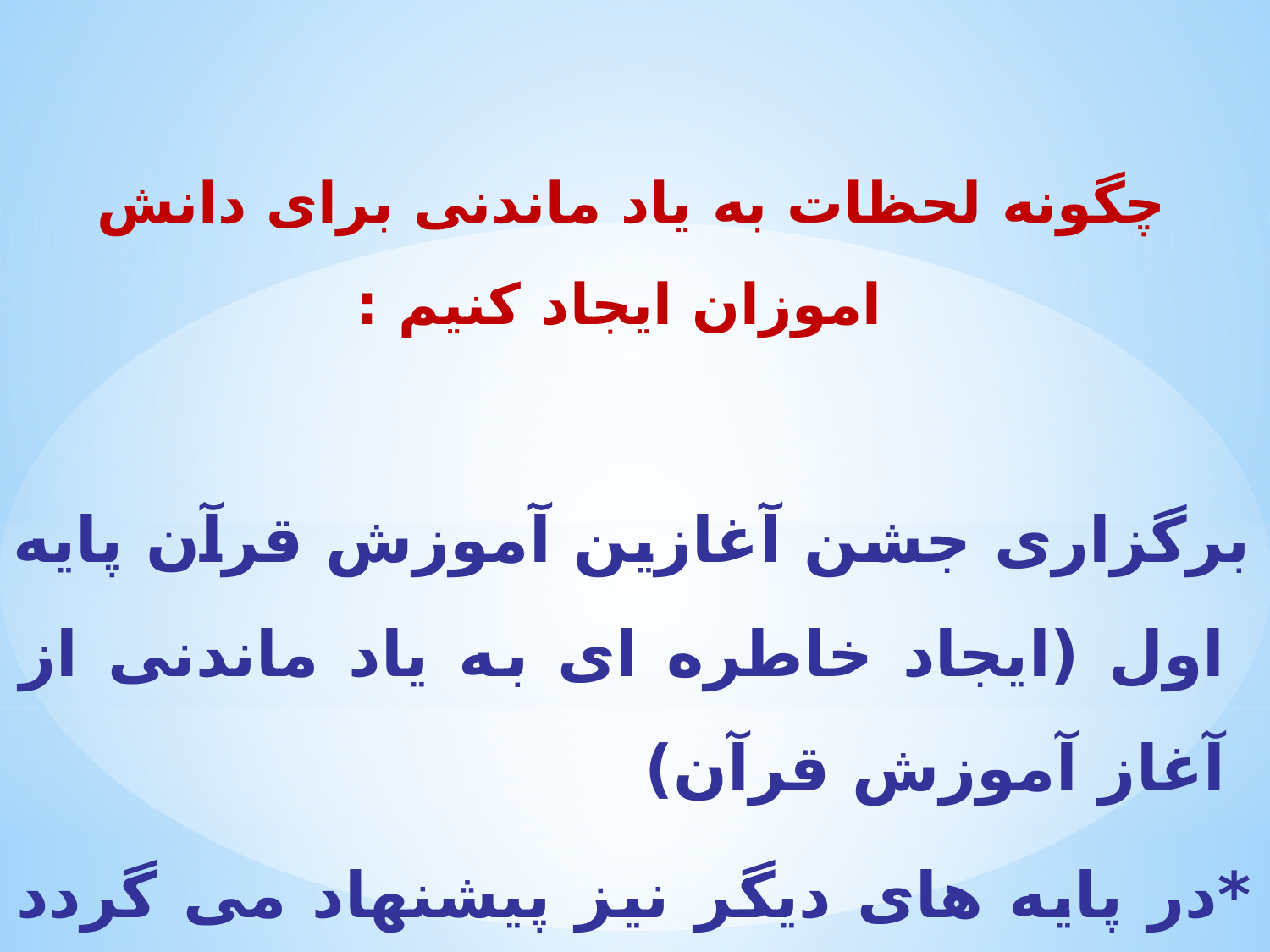

چگونه لحظات به یاد ماندنی برای دانش اموزان ایجاد کنیم :

برگزاری جشن آغازين آموزش قرآن پايه اول (ایجاد خاطره ای به یاد ماندنی از آغاز آموزش قرآن)
*در پایه های دیگر نیز پیشنهاد می گردد انجام شود